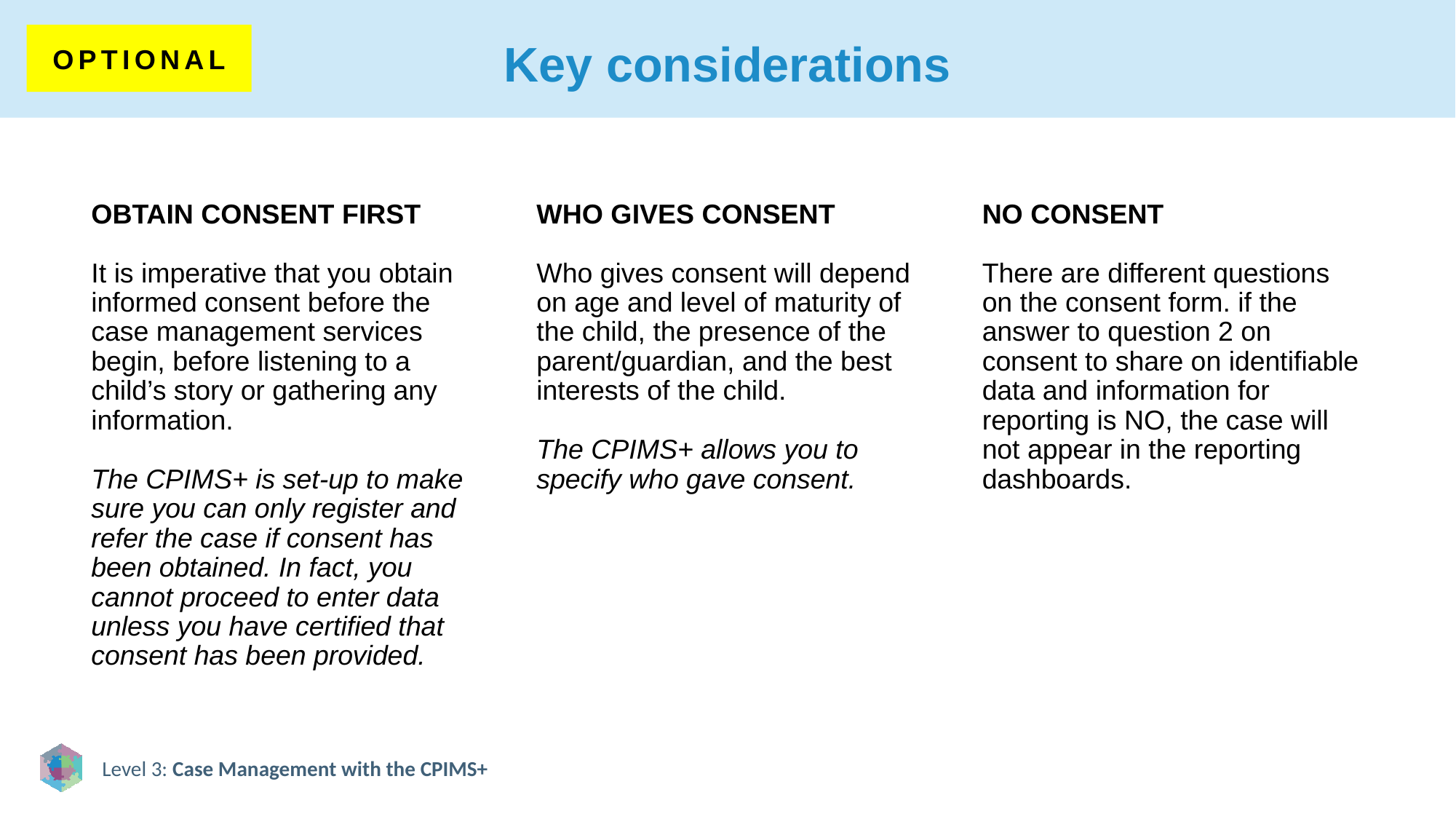

# Key considerations
OPTIONAL
OBTAIN CONSENT FIRST

It is imperative that you obtain informed consent before the case management services begin, before listening to a child’s story or gathering any information.

The CPIMS+ is set-up to make sure you can only register and refer the case if consent has been obtained. In fact, you cannot proceed to enter data unless you have certified that consent has been provided.
WHO GIVES CONSENT

Who gives consent will depend on age and level of maturity of the child, the presence of the parent/guardian, and the best interests of the child.

The CPIMS+ allows you to specify who gave consent.
NO CONSENT

There are different questions on the consent form. if the answer to question 2 on consent to share on identifiable data and information for reporting is NO, the case will not appear in the reporting dashboards.